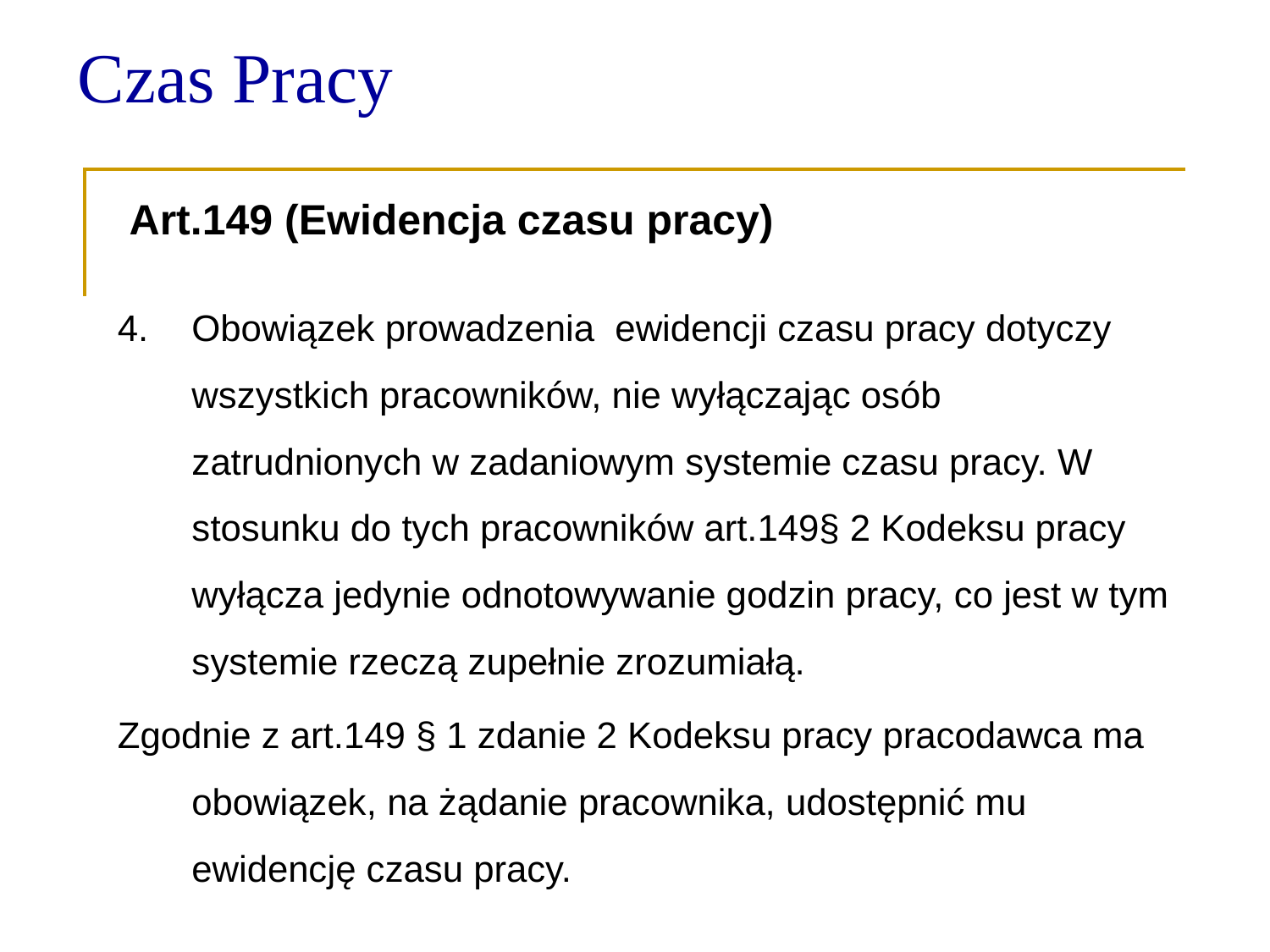

Czas Pracy
 Art.149 (Ewidencja czasu pracy)
4.	Obowiązek prowadzenia  ewidencji czasu pracy dotyczy wszystkich pracowników, nie wyłączając osób zatrudnionych w zadaniowym systemie czasu pracy. W stosunku do tych pracowników art.149§ 2 Kodeksu pracy wyłącza jedynie odnotowywanie godzin pracy, co jest w tym systemie rzeczą zupełnie zrozumiałą.
Zgodnie z art.149 § 1 zdanie 2 Kodeksu pracy pracodawca ma obowiązek, na żądanie pracownika, udostępnić mu ewidencję czasu pracy.